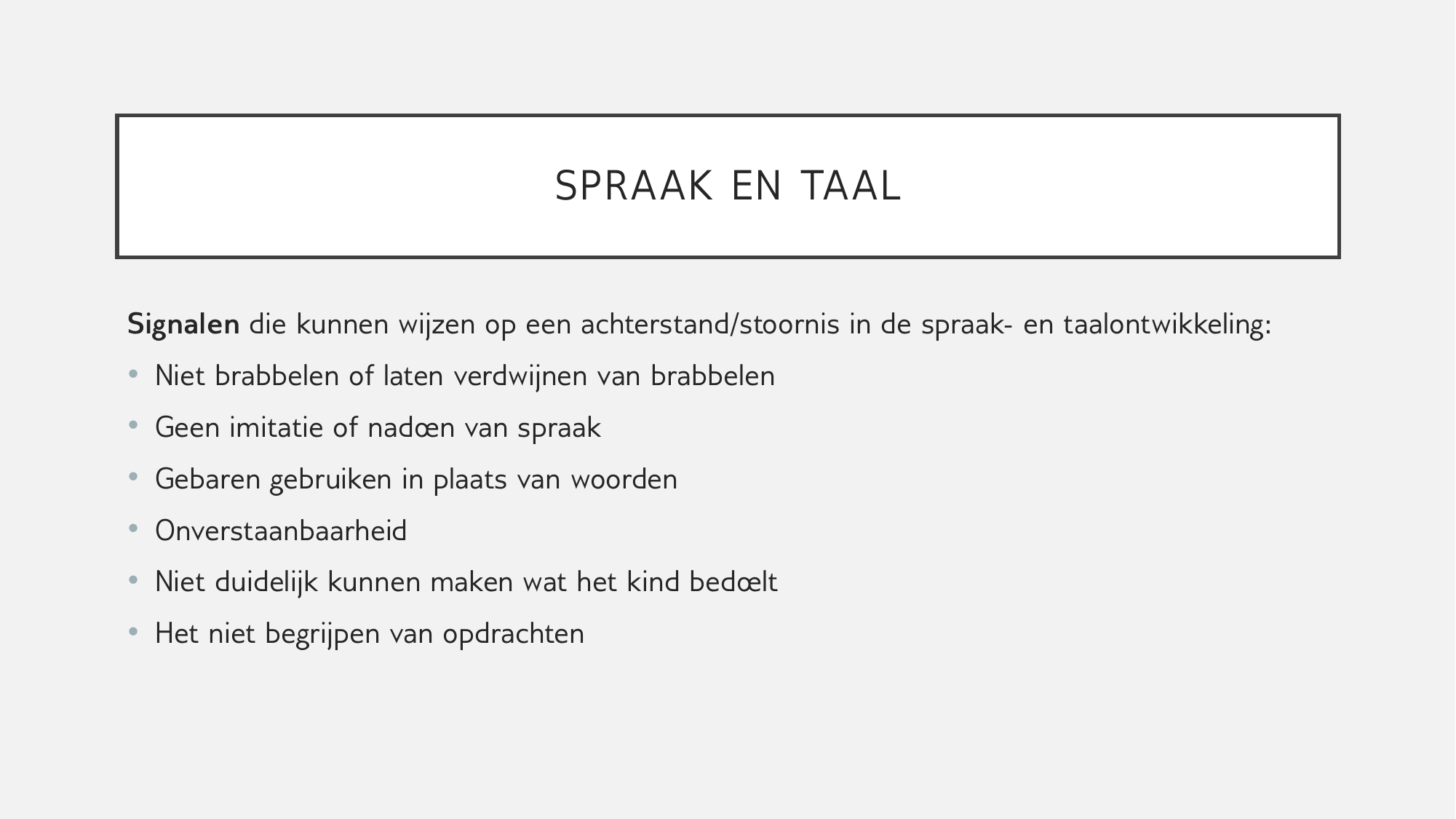

# Spraak en taal
Signalen die kunnen wijzen op een achterstand/stoornis in de spraak- en taalontwikkeling:
Niet brabbelen of laten verdwijnen van brabbelen
Geen imitatie of nadoen van spraak
Gebaren gebruiken in plaats van woorden
Onverstaanbaarheid
Niet duidelijk kunnen maken wat het kind bedoelt
Het niet begrijpen van opdrachten